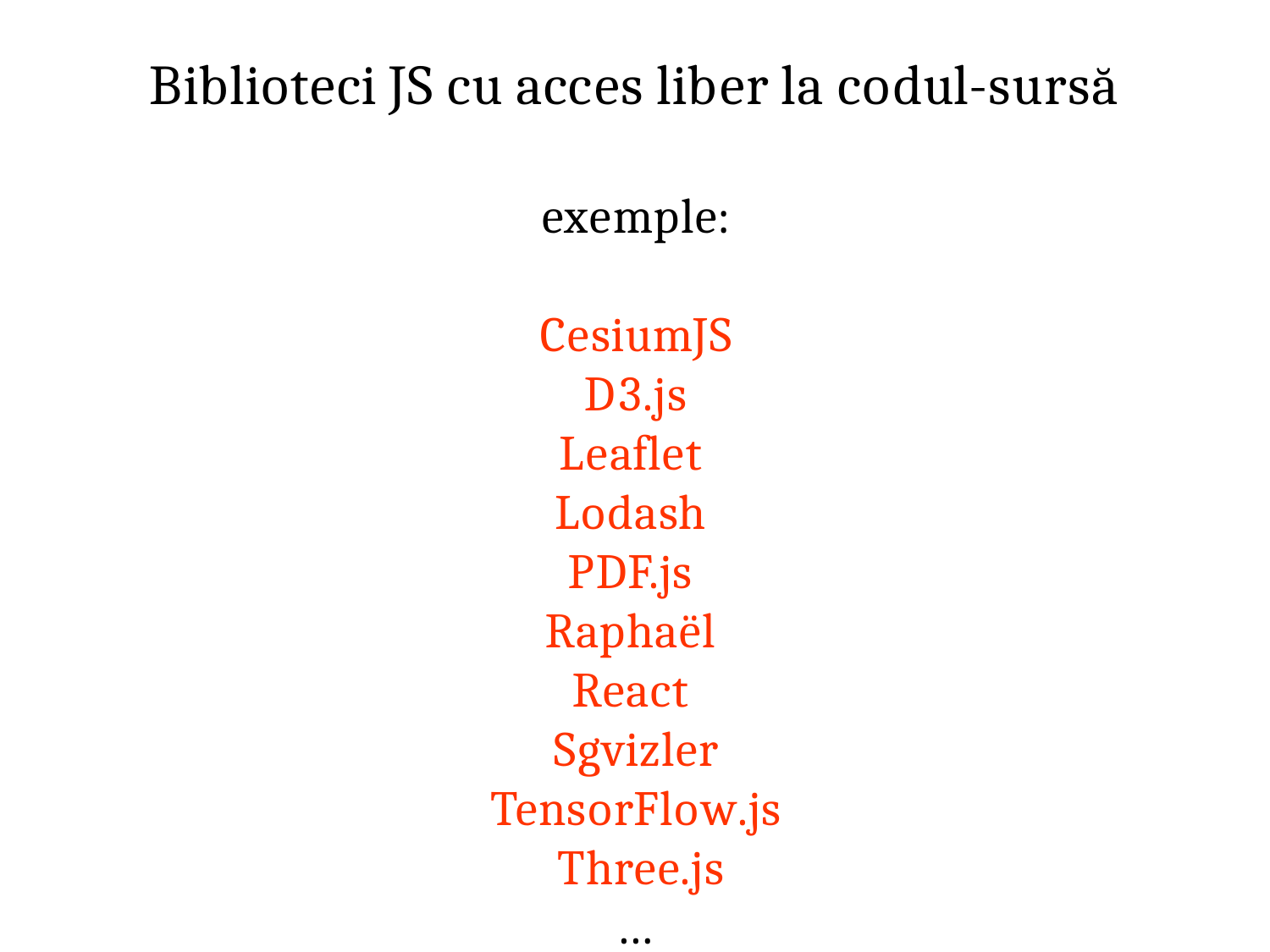

# Biblioteci JS cu acces liber la codul-sursă
exemple:  CesiumJS  D3.js  Leaflet  Lodash  PDF.js  Raphaël  React  Sgvizler
TensorFlow.js  Three.js
…